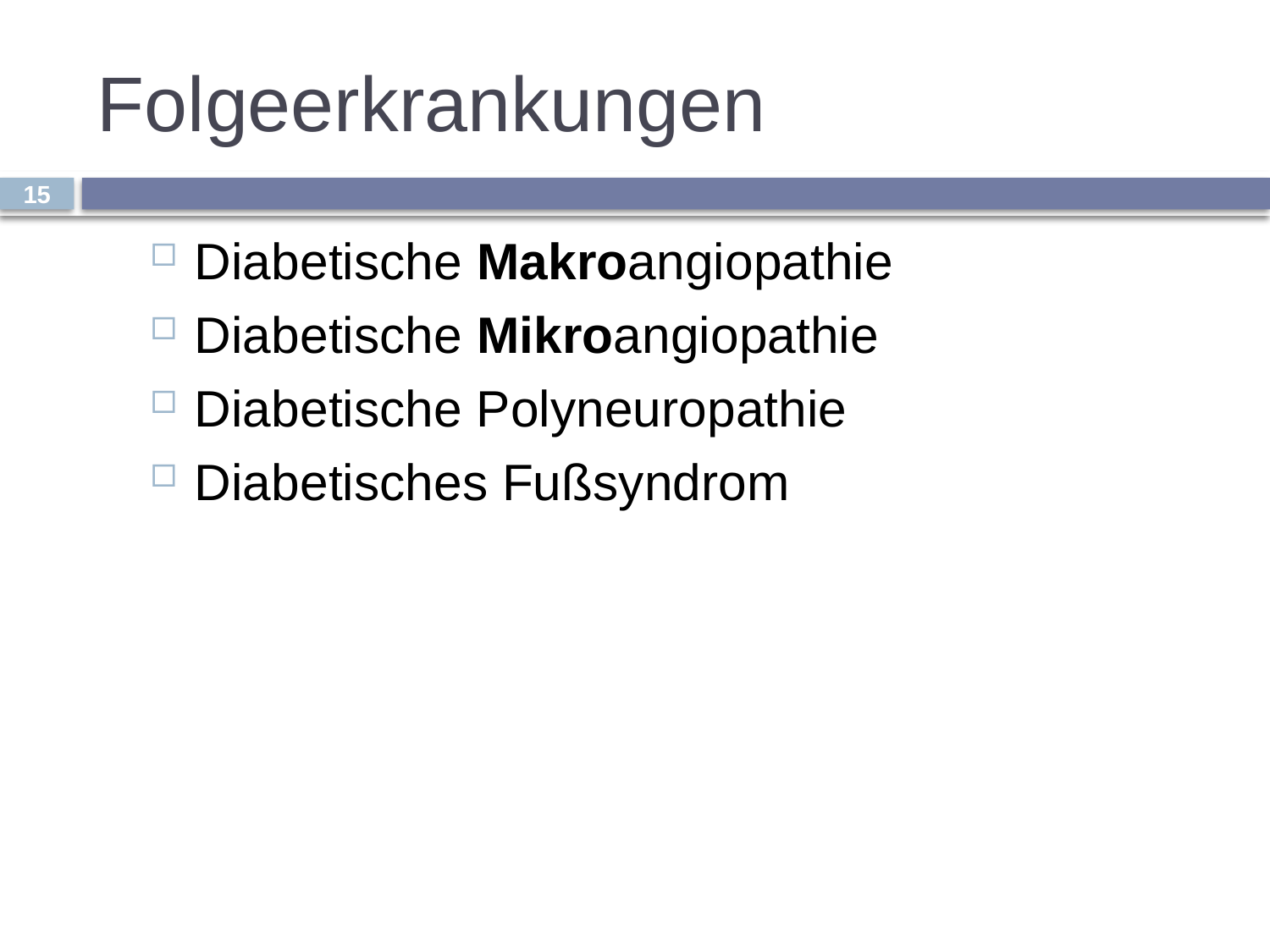

# Folgeerkrankungen
15
Diabetische Makroangiopathie
Diabetische Mikroangiopathie
Diabetische Polyneuropathie
Diabetisches Fußsyndrom